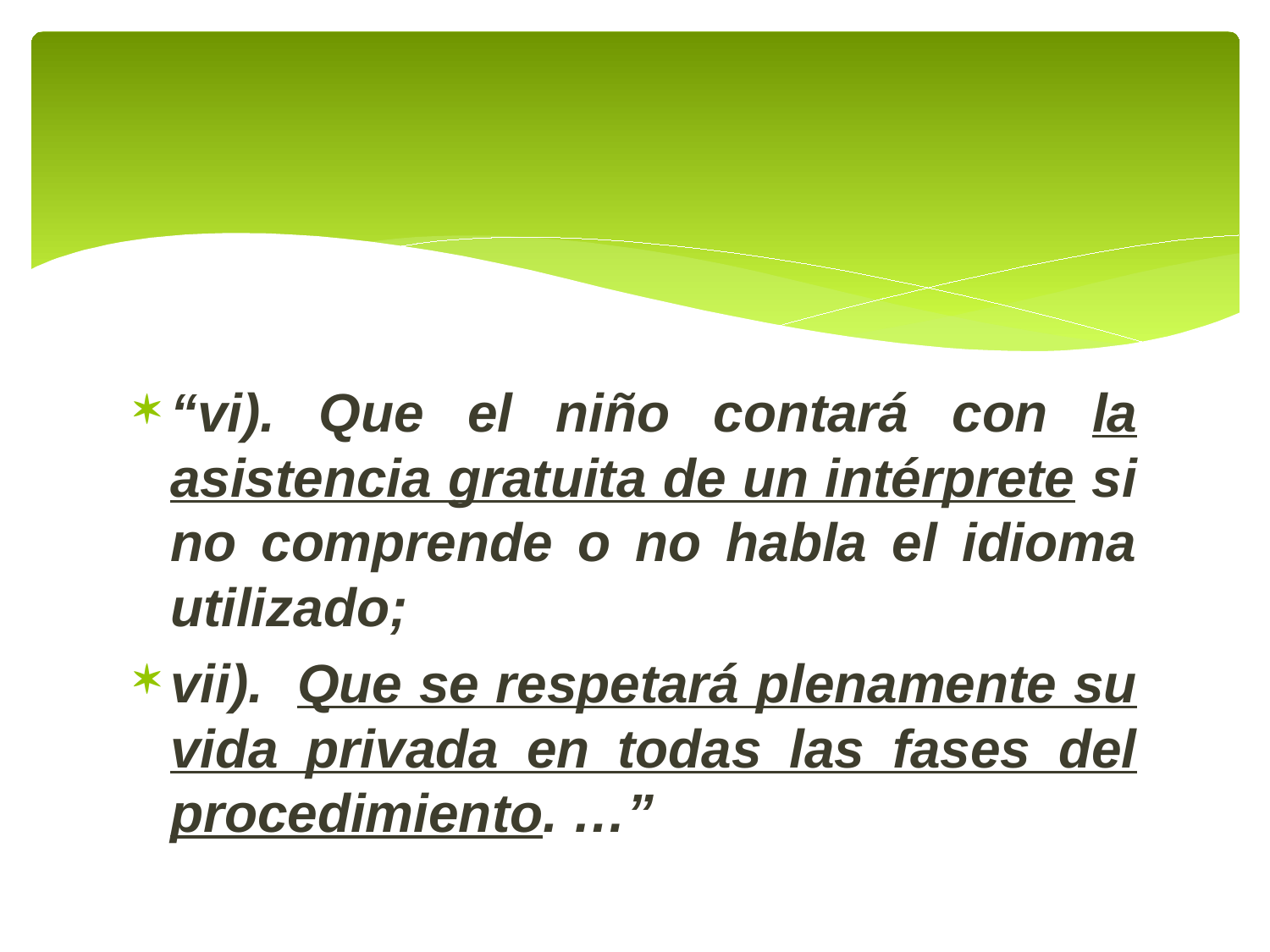

#
“vi). Que el niño contará con la asistencia gratuita de un intérprete si no comprende o no habla el idioma utilizado;
vii).  Que se respetará plenamente su vida privada en todas las fases del procedimiento. …”